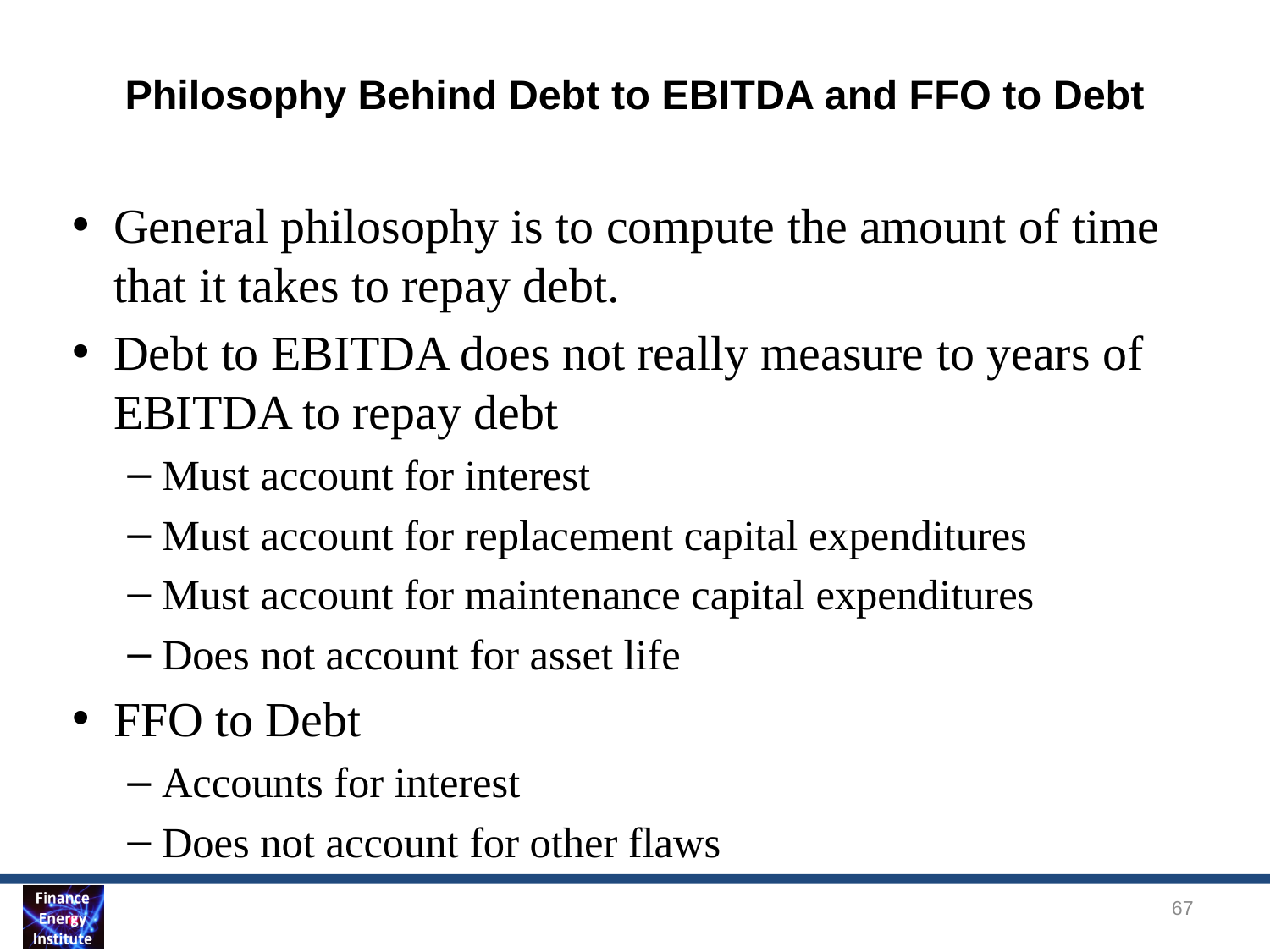

# Philosophy Behind Debt to EBITDA and FFO to Debt
General philosophy is to compute the amount of time that it takes to repay debt.
Debt to EBITDA does not really measure to years of EBITDA to repay debt
Must account for interest
Must account for replacement capital expenditures
Must account for maintenance capital expenditures
Does not account for asset life
FFO to Debt
Accounts for interest
Does not account for other flaws
67